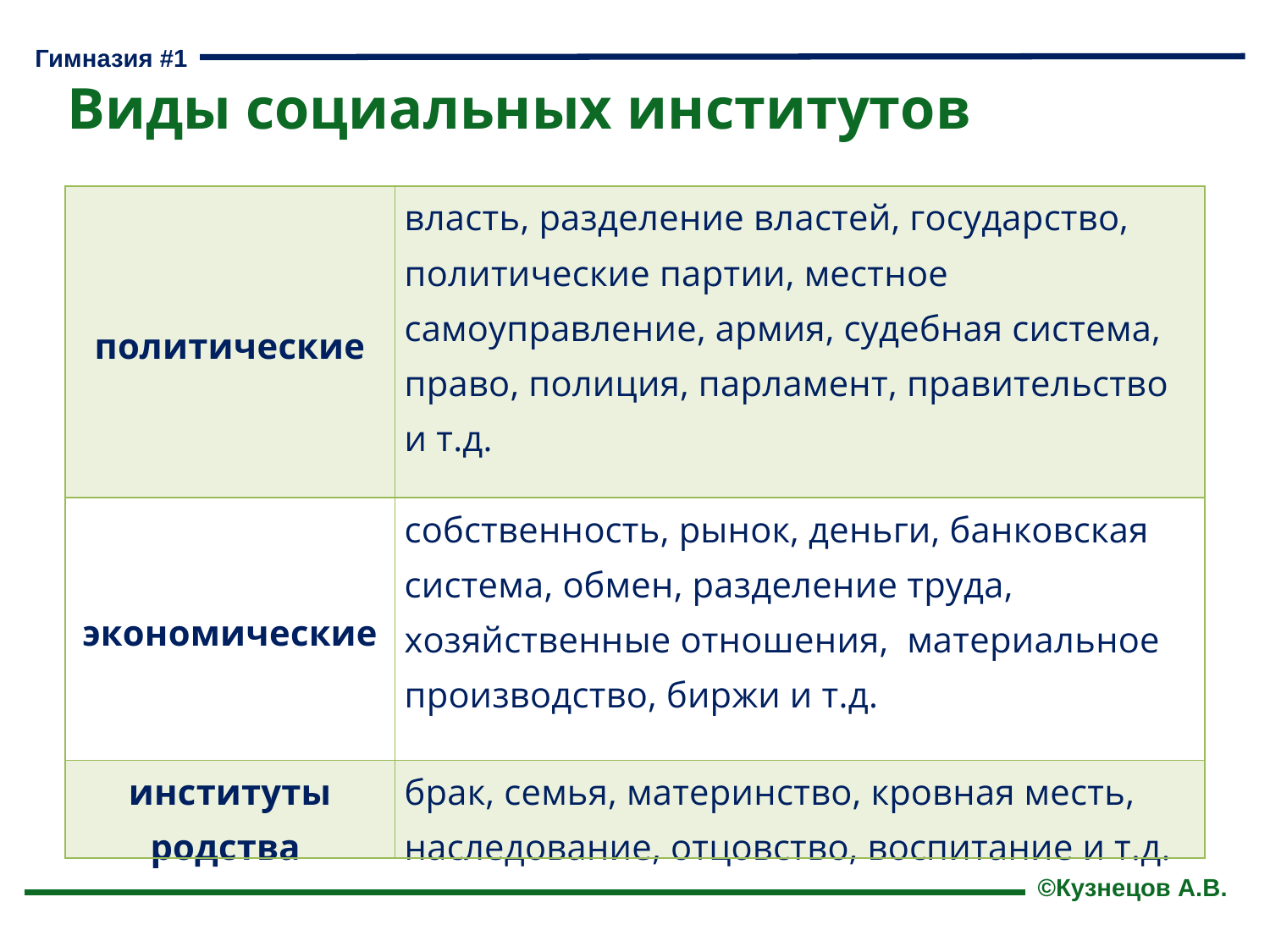

Гимназия #1
Виды социальных институтов
| политические | власть, разделение властей, государство, политические партии, местное самоуправление, армия, судебная система, право, полиция, парламент, правительство и т.д. |
| --- | --- |
| экономические | собственность, рынок, деньги, банковская система, обмен, разделение труда, хозяйственные отношения,  материальное производство, биржи и т.д. |
| институты родства | брак, семья, материнство, кровная месть, наследование, отцовство, воспитание и т.д. |
©Кузнецов А.В.